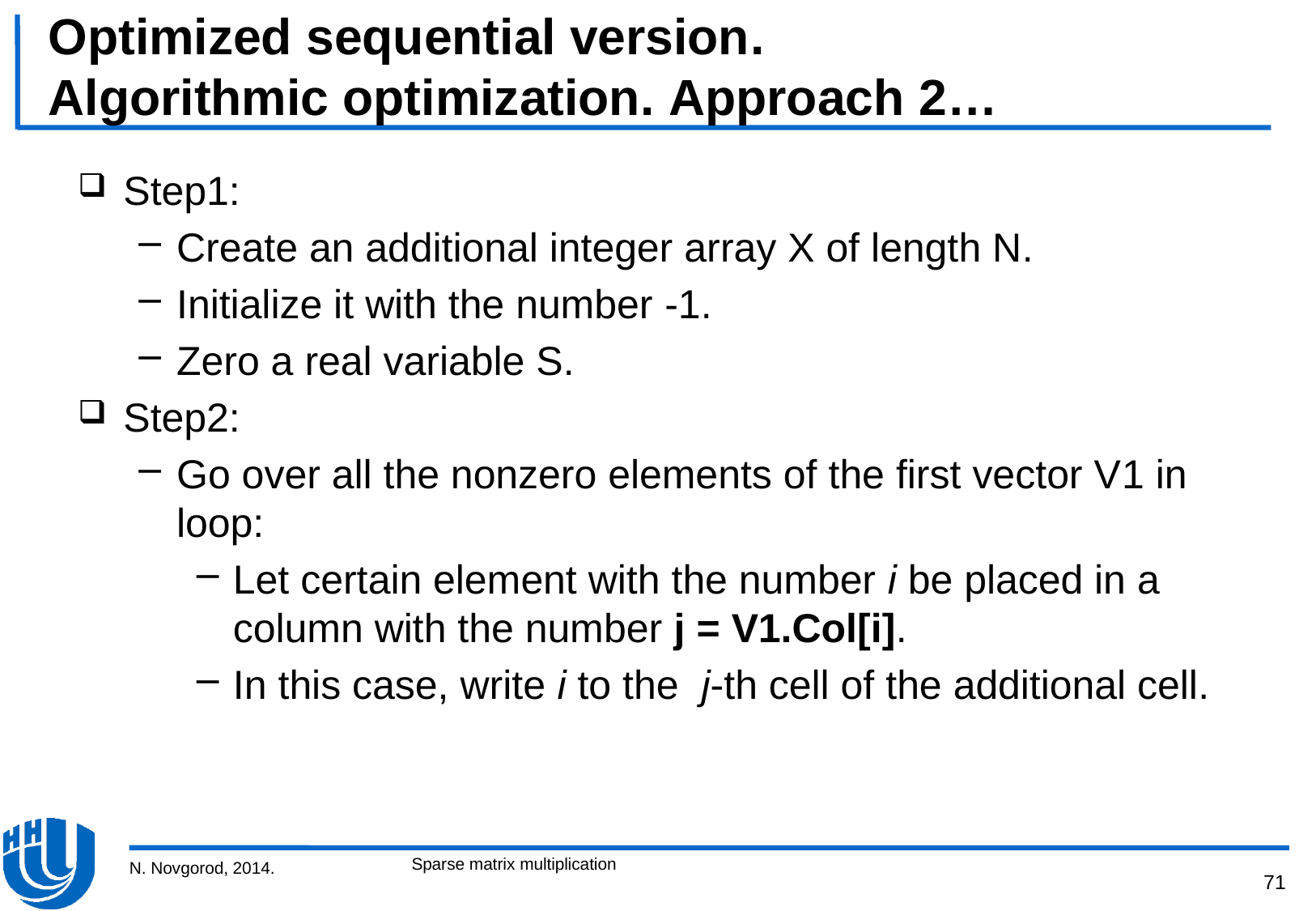

# Optimized sequential version. Algorithmic optimization. Approach 2…
Step1:
Create an additional integer array X of length N.
Initialize it with the number -1.
Zero a real variable S.
Step2:
Go over all the nonzero elements of the first vector V1 in loop:
Let certain element with the number i be placed in a column with the number j = V1.Col[i].
In this case, write i to the  j-th cell of the additional cell.
Sparse matrix multiplication
N. Novgorod, 2014.
71